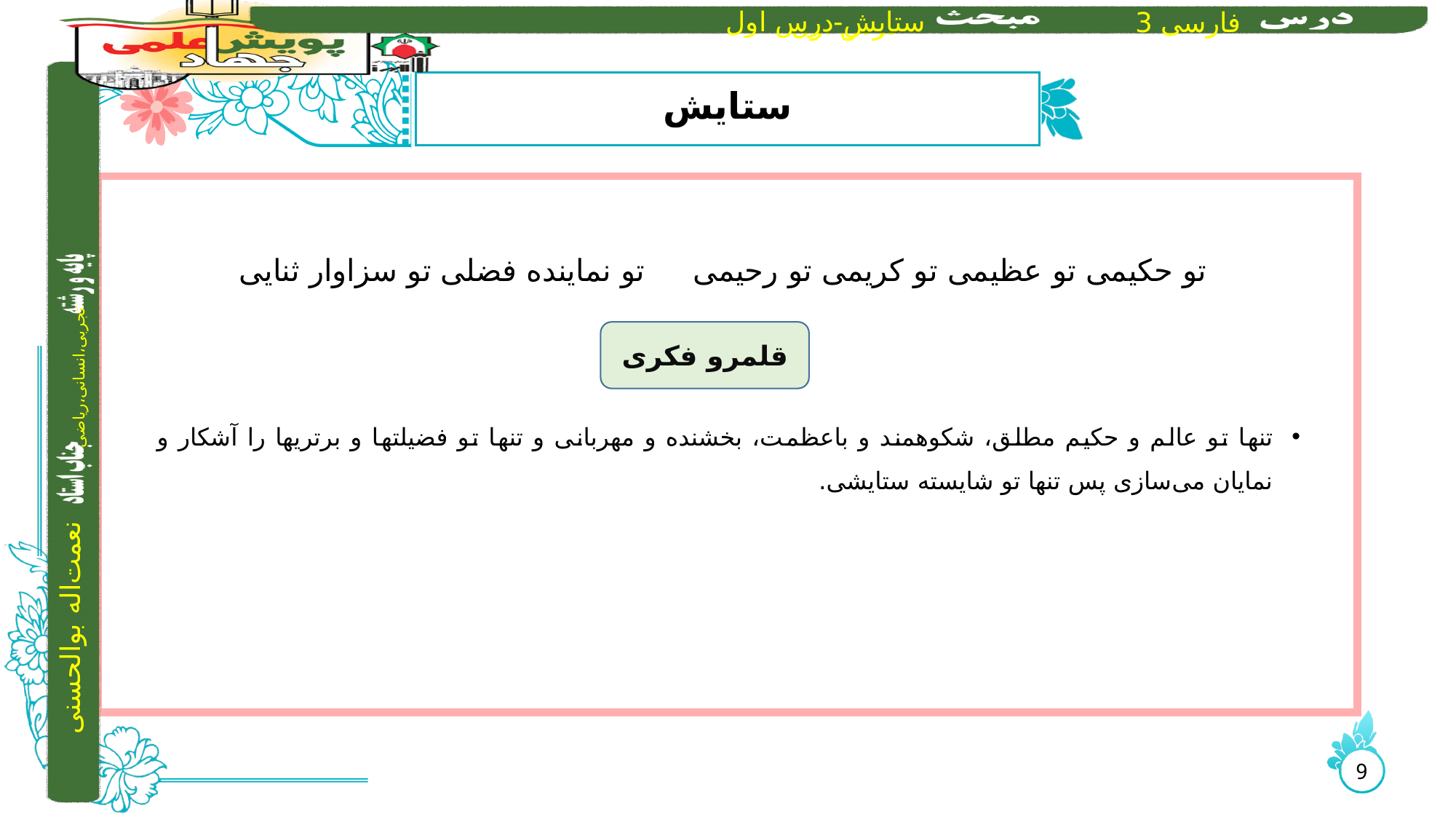

# ستایش
تو حکیمی تو عظیمی تو کریمی تو رحیمی     تو نماینده فضلی تو سزاوار ثنایی

تنها تو عالم و حکیم مطلق، شکوهمند و باعظمت، بخشنده و مهربانی و تنها تو فضیلت­ها و برتری­ها را آشکار و نمایان می‌سازی پس تنها تو شایسته‌ ستایشی.